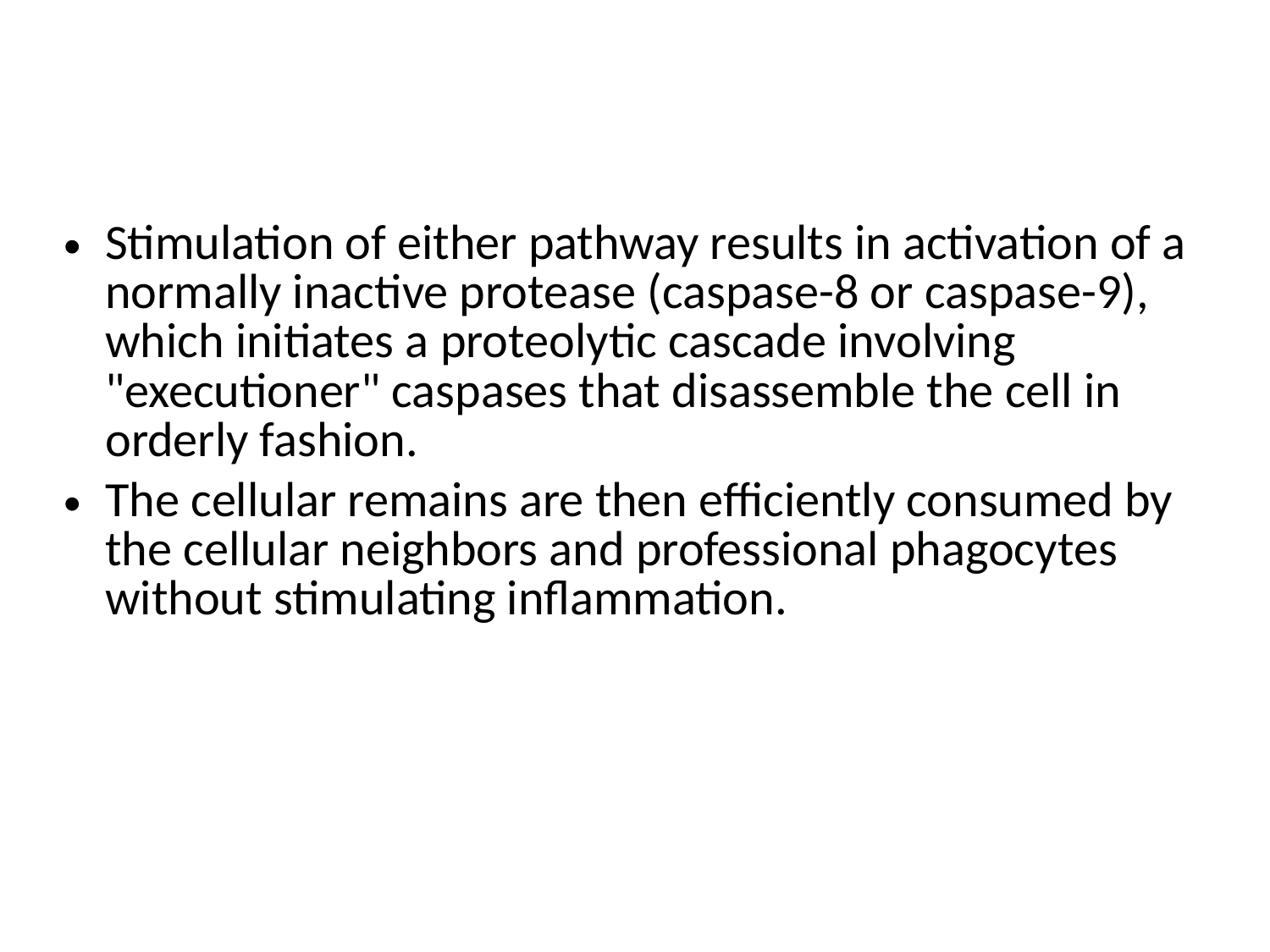

Stimulation of either pathway results in activation of a normally inactive protease (caspase-8 or caspase-9), which initiates a proteolytic cascade involving "executioner" caspases that disassemble the cell in orderly fashion.
The cellular remains are then efficiently consumed by the cellular neighbors and professional phagocytes without stimulating inflammation.